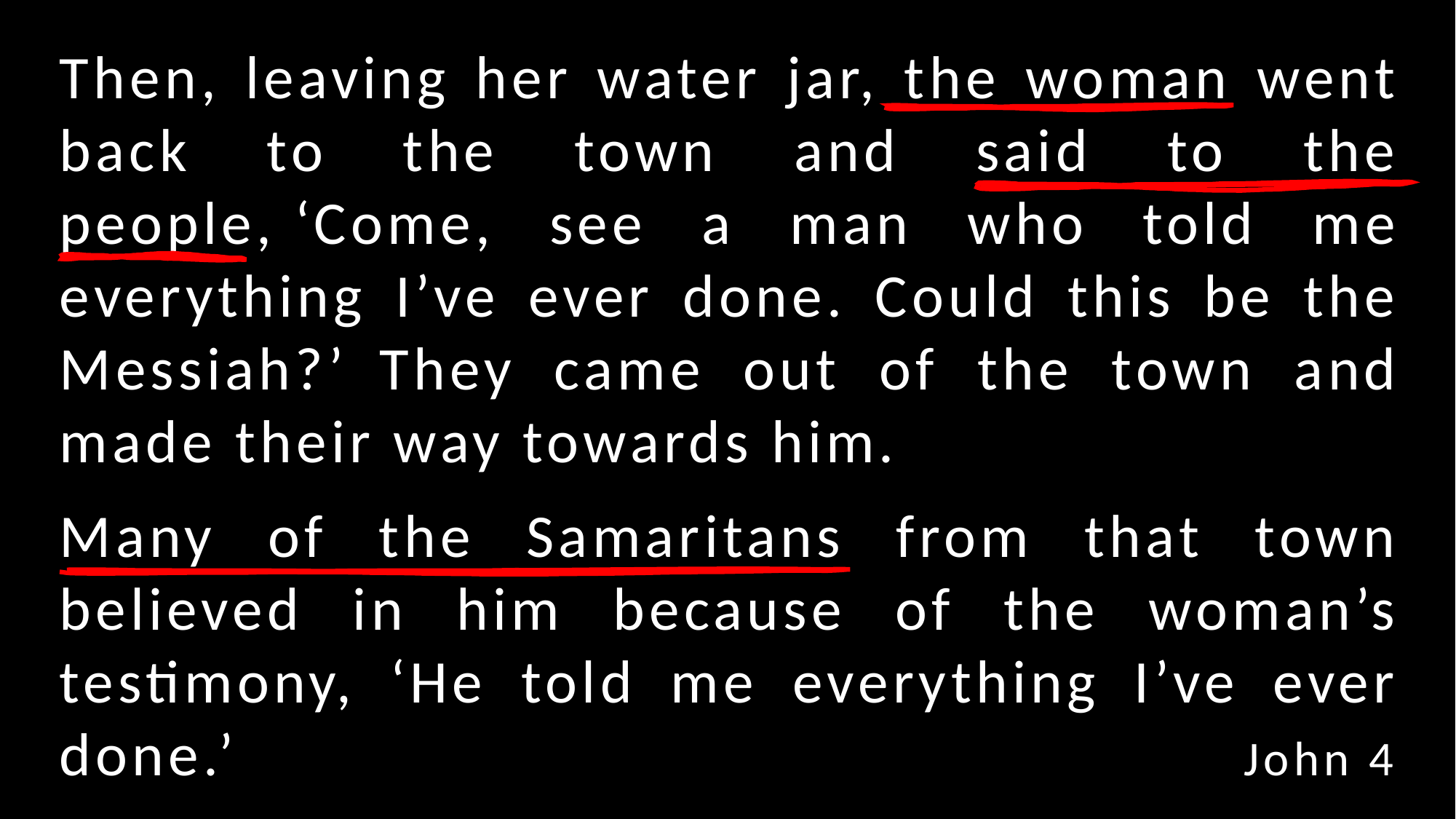

Then, leaving her water jar, the woman went back to the town and said to the people, ‘Come, see a man who told me everything I’ve ever done. Could this be the Messiah?’  They came out of the town and made their way towards him.

Many of the Samaritans from that town believed in him because of the woman’s testimony, ‘He told me everything I’ve ever done.’  								 	      John 4